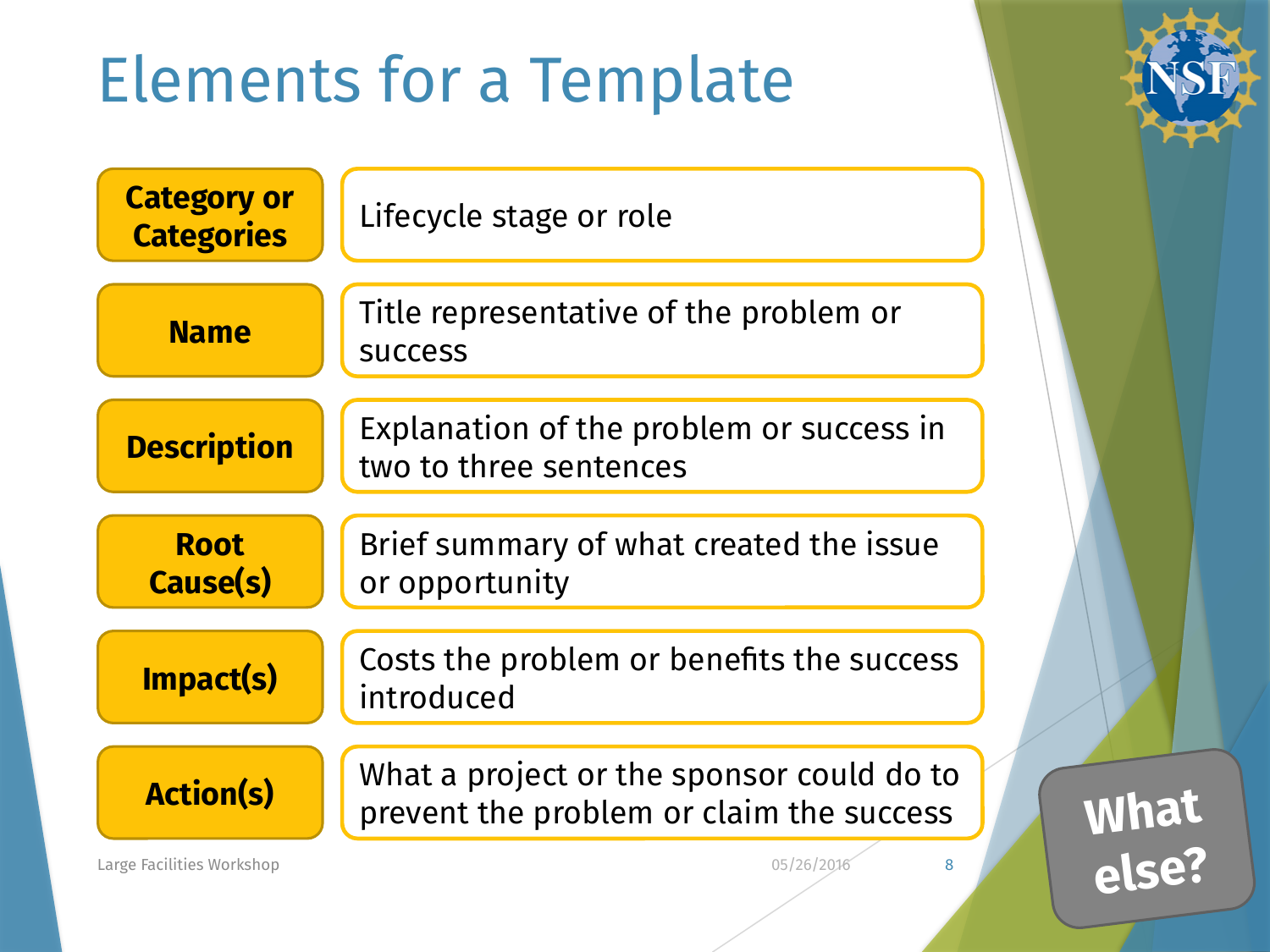

# Elements for a Template
Category or Categories
Lifecycle stage or role
Name
Title representative of the problem or success
Description
Explanation of the problem or success in two to three sentences
Root Cause(s)
Brief summary of what created the issue or opportunity
Impact(s)
Costs the problem or benefits the success introduced
Action(s)
What a project or the sponsor could do to prevent the problem or claim the success
What else?
Large Facilities Workshop
05/26/2016
8